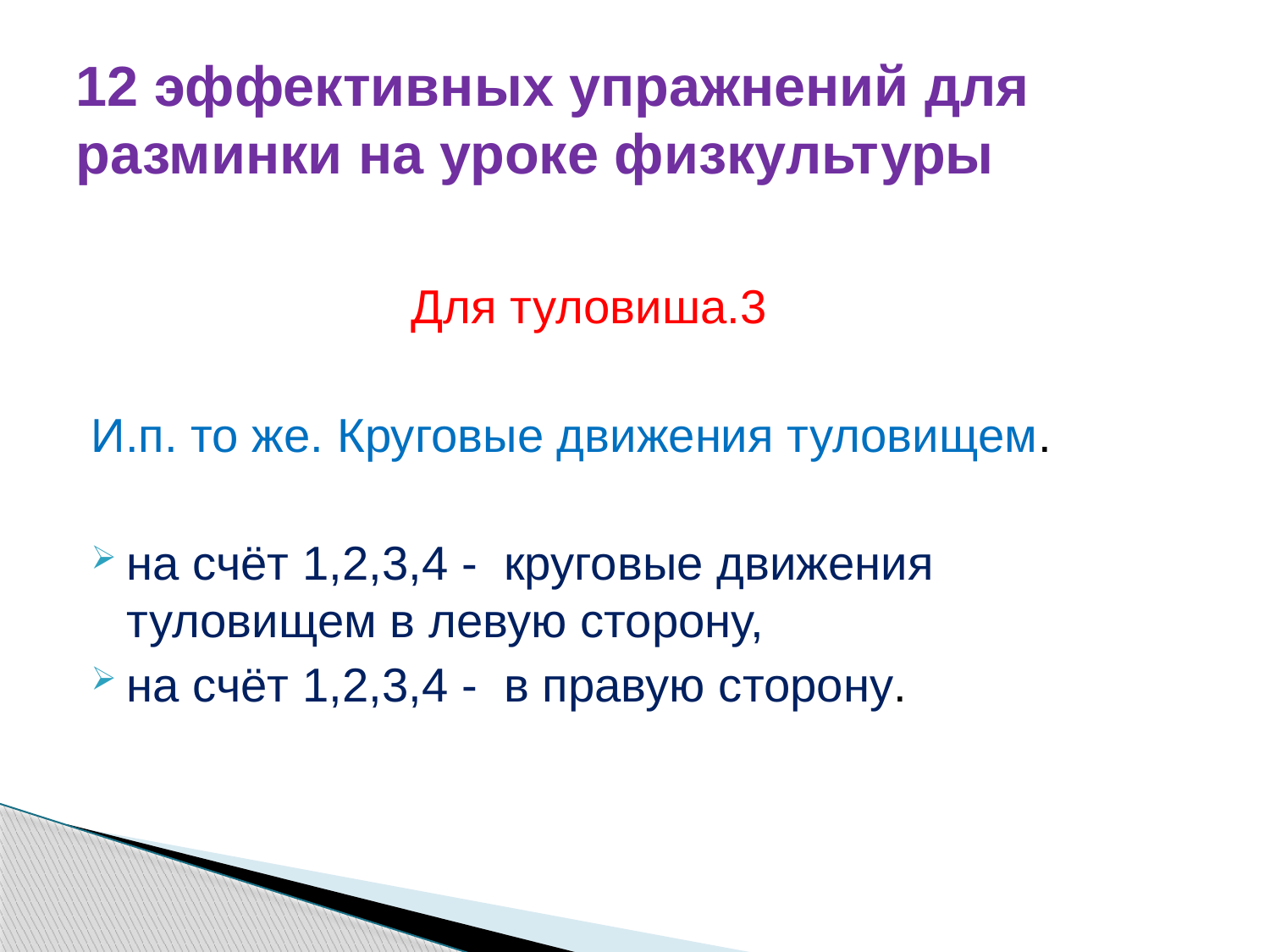

# 12 эффективных упражнений для разминки на уроке физкультуры

                        Для туловиша.3

И.п. то же. Круговые движения туловищем.

на счёт 1,2,3,4 -  круговые движения    туловищем в левую сторону,
на счёт 1,2,3,4 -  в правую сторону.